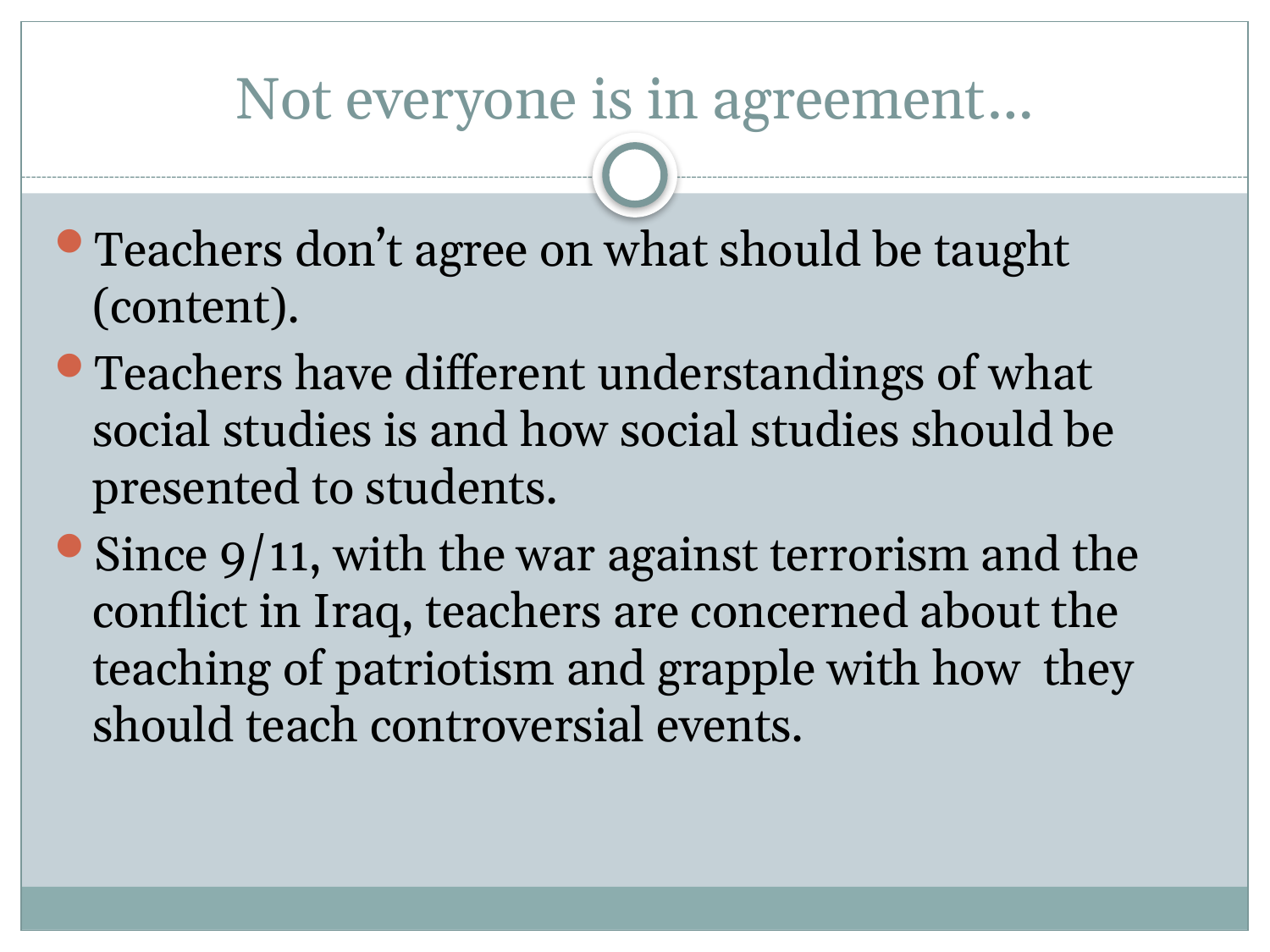

# Not everyone is in agreement…
Teachers don’t agree on what should be taught (content).
Teachers have different understandings of what social studies is and how social studies should be presented to students.
Since 9/11, with the war against terrorism and the conflict in Iraq, teachers are concerned about the teaching of patriotism and grapple with how  they should teach controversial events.